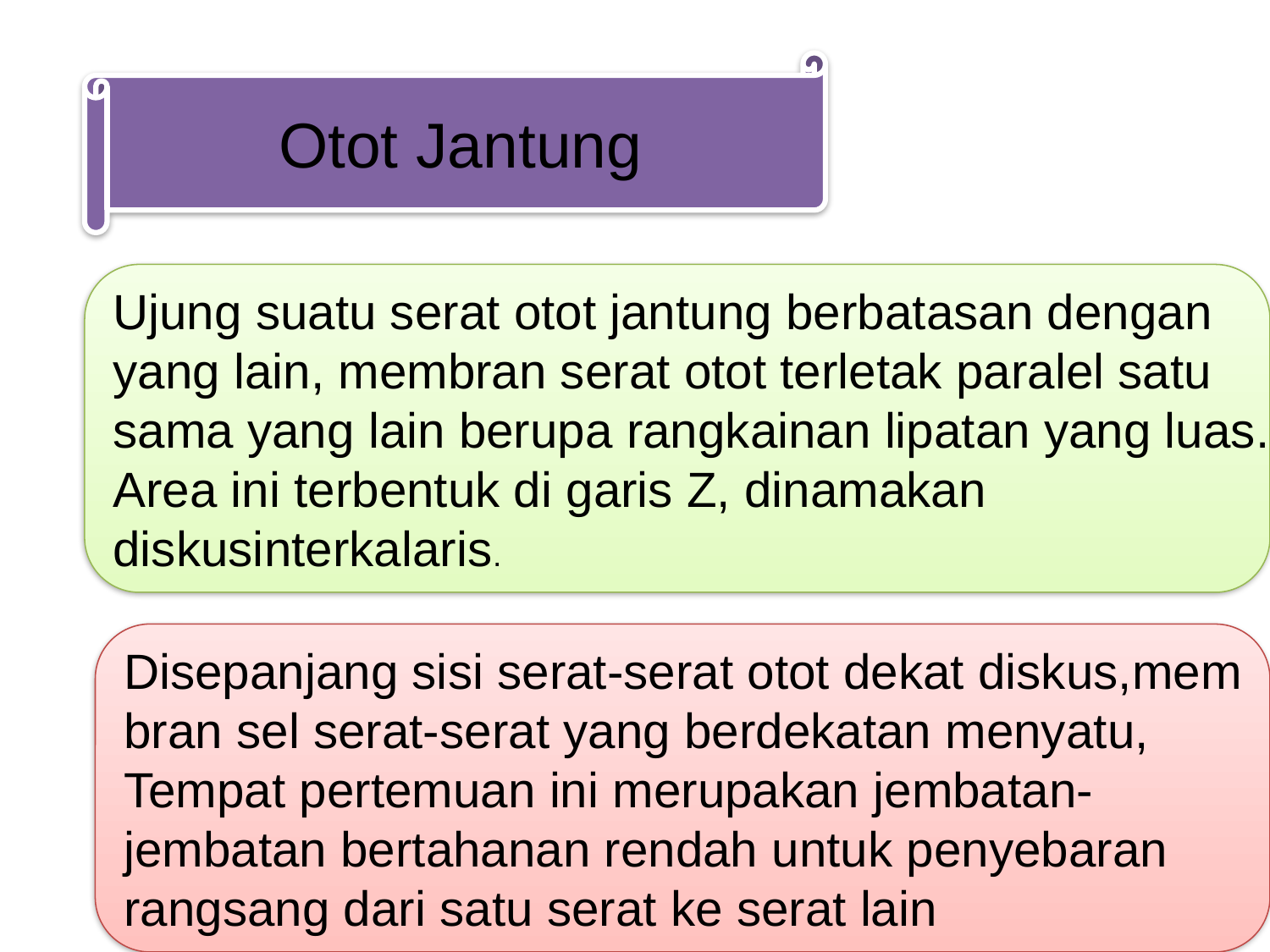

Otot Jantung
Ujung suatu serat otot jantung berbatasan dengan
yang lain, membran serat otot terletak paralel satu
sama yang lain berupa rangkainan lipatan yang luas.
Area ini terbentuk di garis Z, dinamakan
diskusinterkalaris.
Disepanjang sisi serat-serat otot dekat diskus,mem
bran sel serat-serat yang berdekatan menyatu,
Tempat pertemuan ini merupakan jembatan-
jembatan bertahanan rendah untuk penyebaran
rangsang dari satu serat ke serat lain